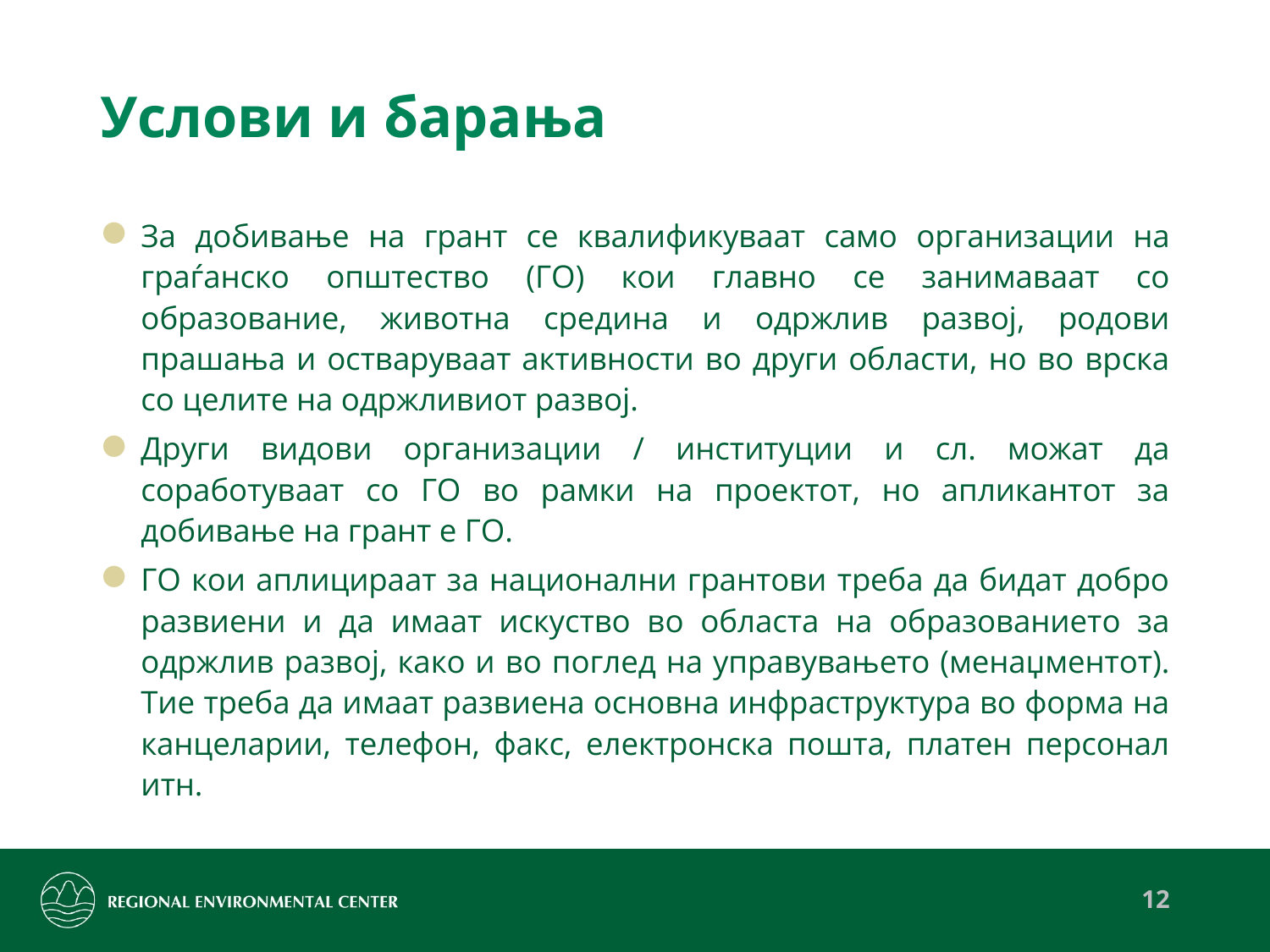

# Услови и барања
За добивање на грант се квалификуваат само организации на граѓанско општество (ГО) кои главно се занимаваат со образование, животна средина и одржлив развој, родови прашања и остваруваат активности во други области, но во врска со целите на одржливиот развој.
Други видови организации / институции и сл. можат да соработуваат со ГО во рамки на проектот, но апликантот за добивање на грант е ГО.
ГО кои аплицираат за национални грантови треба да бидат добро развиени и да имаат искуство во областа на образованието за одржлив развој, како и во поглед на управувањето (менаџментот). Тие треба да имаат развиена основна инфраструктура во форма на канцеларии, телефон, факс, електронска пошта, платен персонал итн.
12